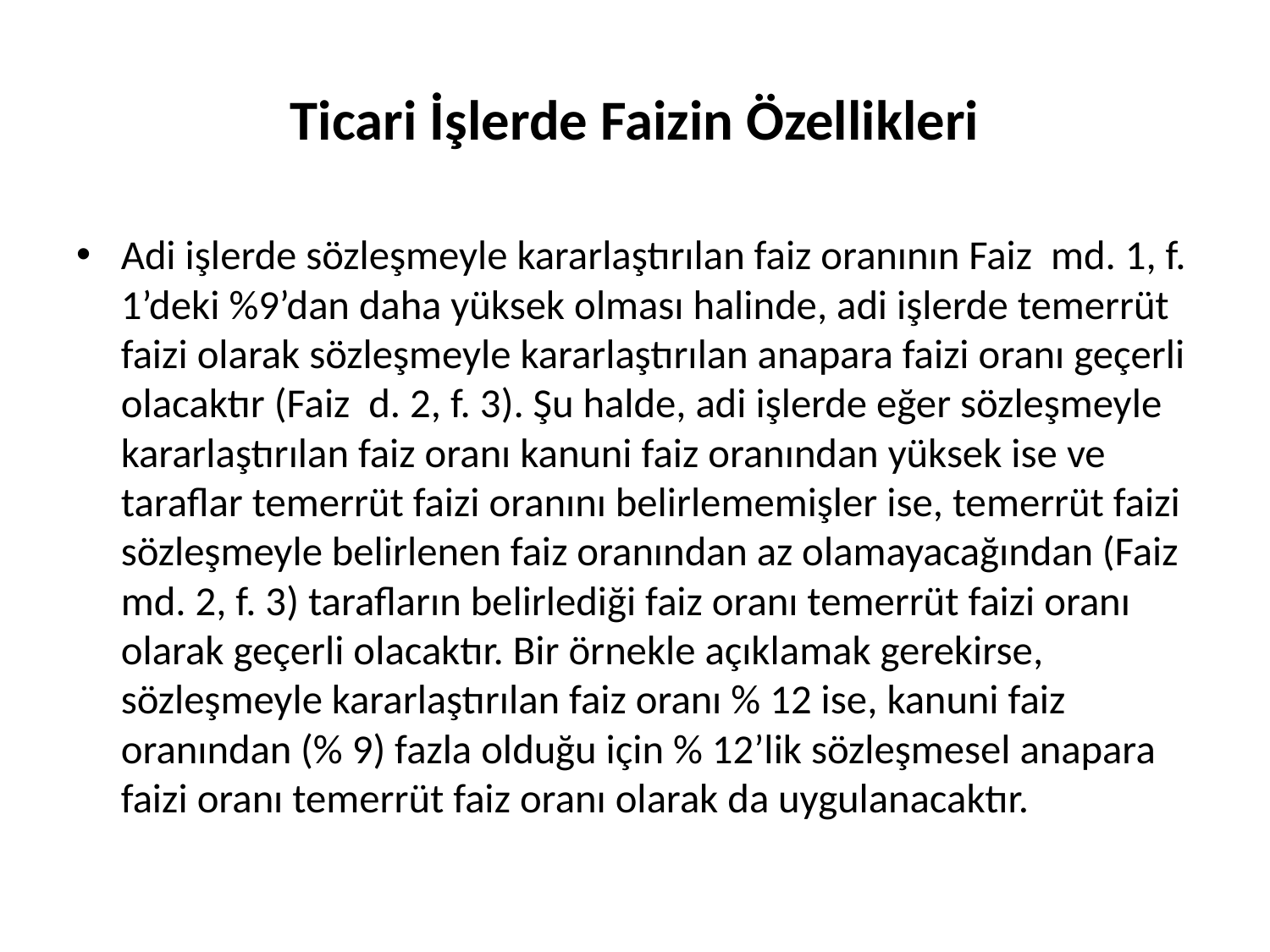

# Ticari İşlerde Faizin Özellikleri
Adi işlerde sözleşmeyle kararlaştırılan faiz oranının Faiz  md. 1, f. 1’deki %9’dan daha yüksek olması halinde, adi işlerde temerrüt faizi olarak sözleşmeyle kararlaştırılan anapara faizi oranı geçerli olacaktır (Faiz  d. 2, f. 3). Şu halde, adi işlerde eğer sözleşmeyle kararlaştırılan faiz oranı kanuni faiz oranından yüksek ise ve taraflar temerrüt faizi oranını belirlememişler ise, temerrüt faizi sözleşmeyle belirlenen faiz oranından az olamayacağından (Faiz  md. 2, f. 3) tarafların belirlediği faiz oranı temerrüt faizi oranı olarak geçerli olacaktır. Bir örnekle açıklamak gerekirse, sözleşmeyle kararlaştırılan faiz oranı % 12 ise, kanuni faiz oranından (% 9) fazla olduğu için % 12’lik sözleşmesel anapara faizi oranı temerrüt faiz oranı olarak da uygulanacaktır.